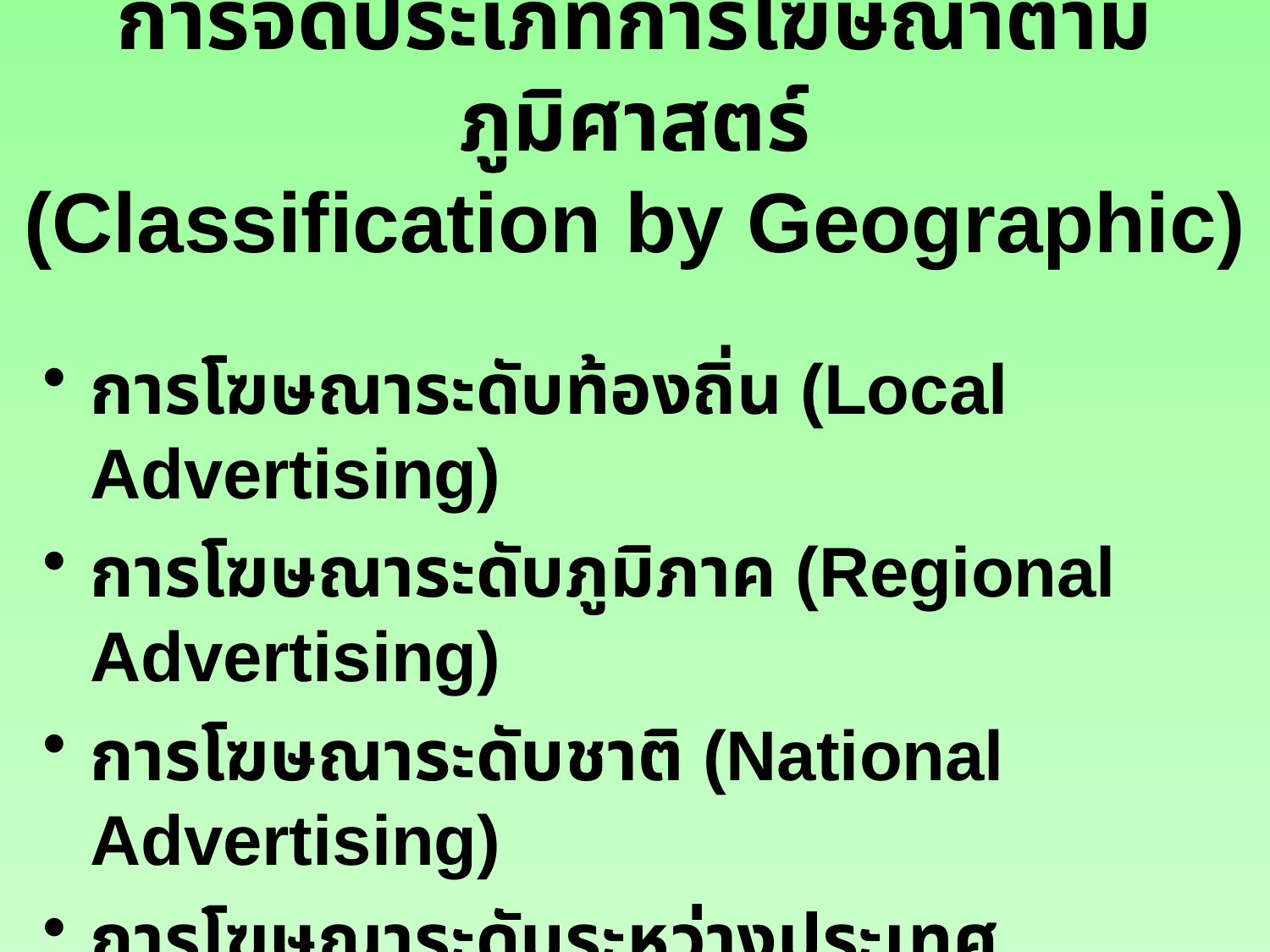

# การจัดประเภทการโฆษณาตามภูมิศาสตร์ (Classification by Geographic)
การโฆษณาระดับท้องถิ่น (Local Advertising)
การโฆษณาระดับภูมิภาค (Regional Advertising)
การโฆษณาระดับชาติ (National Advertising)
การโฆษณาระดับระหว่างประเทศ (International Advertising)